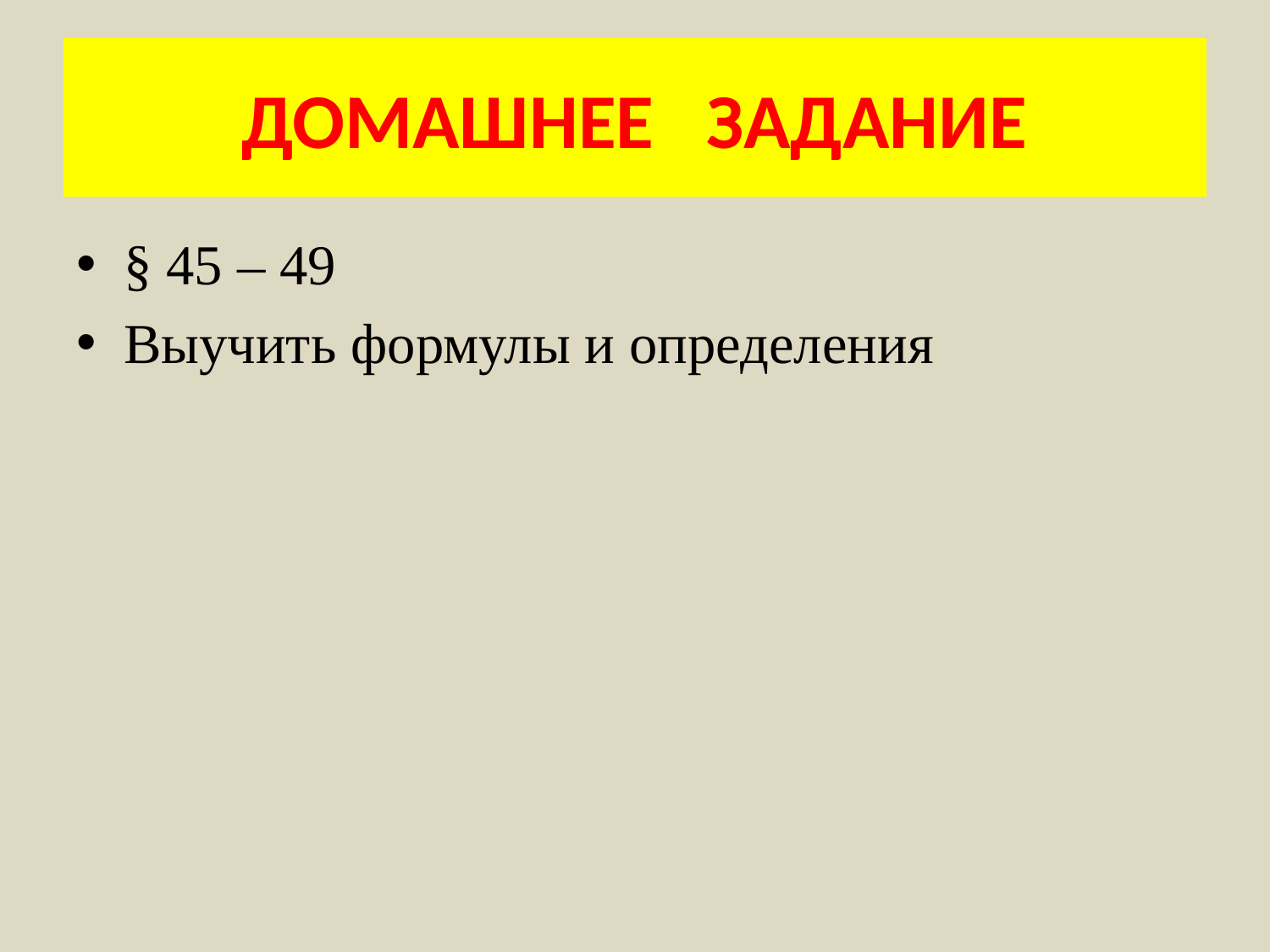

# ДОМАШНЕЕ   ЗАДАНИЕ
§ 45 – 49
Выучить формулы и определения